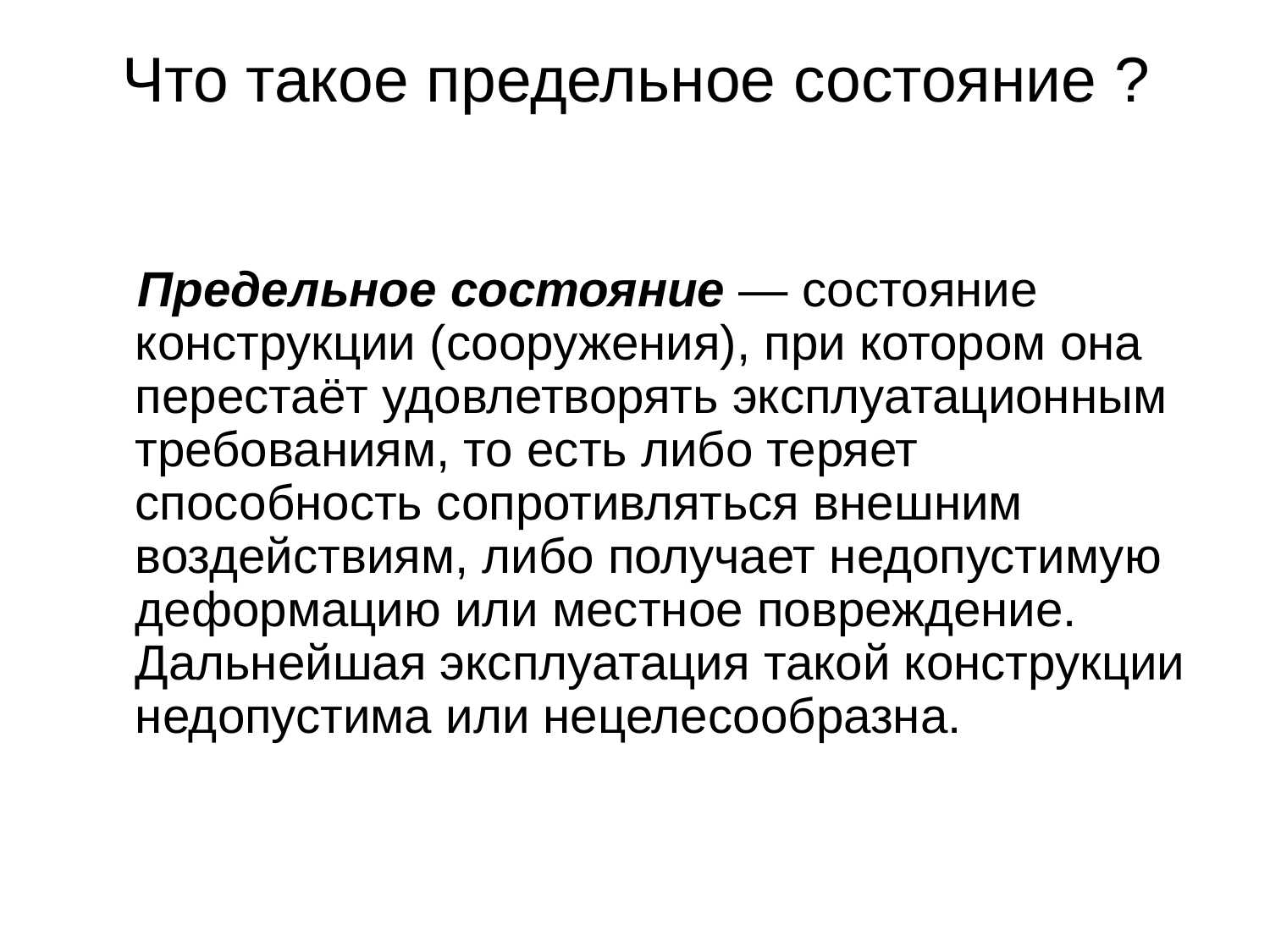

Что такое предельное состояние ?
Предельное состояние — состояние конструкции (сооружения), при котором она перестаёт удовлетворять эксплуатационным требованиям, то есть либо теряет способность сопротивляться внешним воздействиям, либо получает недопустимую деформацию или местное повреждение. Дальнейшая эксплуатация такой конструкции недопустима или нецелесообразна.